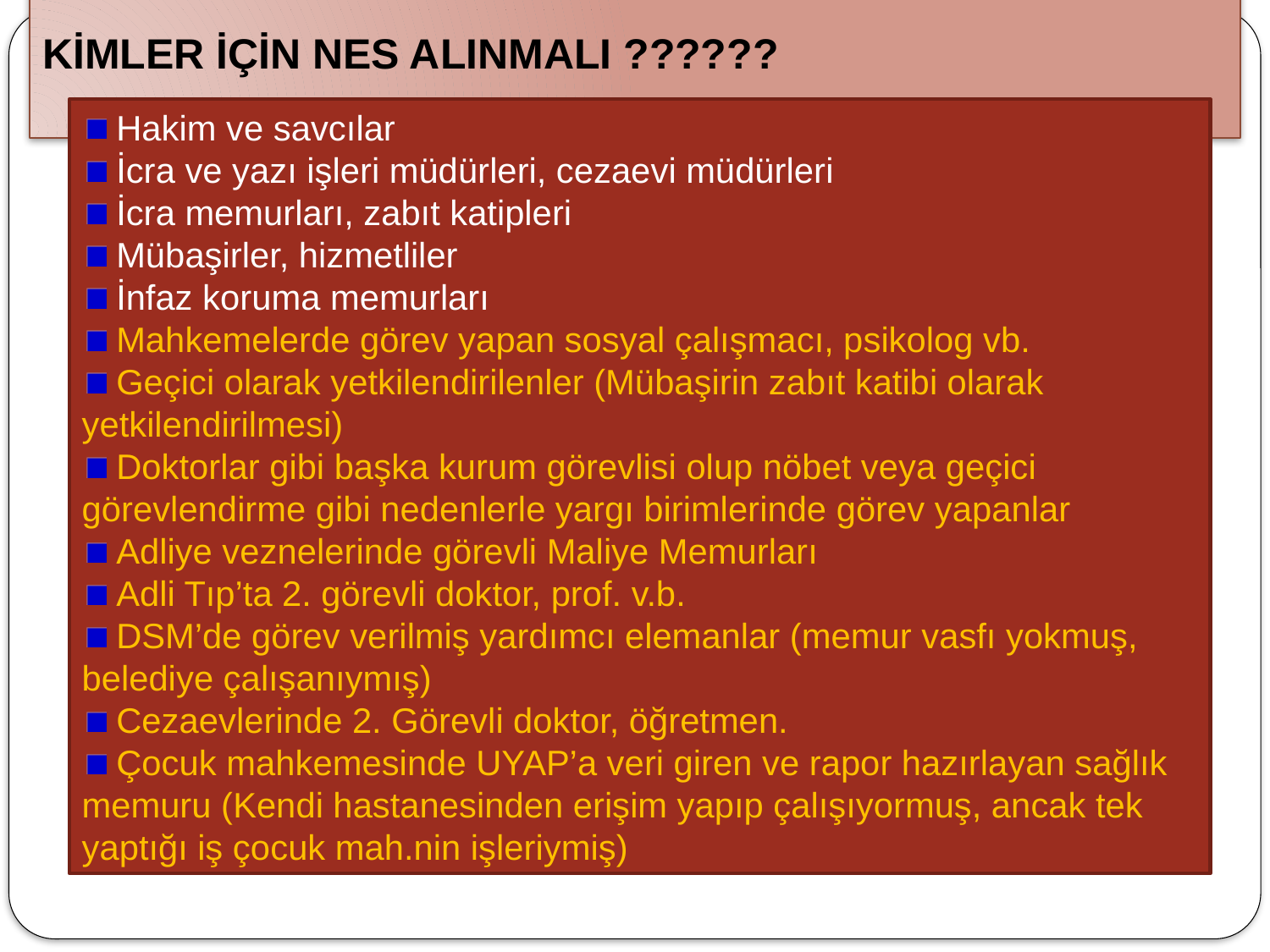

# KİMLER İÇİN NES ALINMALI ??????
 Hakim ve savcılar
 İcra ve yazı işleri müdürleri, cezaevi müdürleri
 İcra memurları, zabıt katipleri
 Mübaşirler, hizmetliler
 İnfaz koruma memurları
 Mahkemelerde görev yapan sosyal çalışmacı, psikolog vb.
 Geçici olarak yetkilendirilenler (Mübaşirin zabıt katibi olarak yetkilendirilmesi)
 Doktorlar gibi başka kurum görevlisi olup nöbet veya geçici görevlendirme gibi nedenlerle yargı birimlerinde görev yapanlar
 Adliye veznelerinde görevli Maliye Memurları
 Adli Tıp’ta 2. görevli doktor, prof. v.b.
 DSM’de görev verilmiş yardımcı elemanlar (memur vasfı yokmuş, belediye çalışanıymış)
 Cezaevlerinde 2. Görevli doktor, öğretmen.
 Çocuk mahkemesinde UYAP’a veri giren ve rapor hazırlayan sağlık memuru (Kendi hastanesinden erişim yapıp çalışıyormuş, ancak tek yaptığı iş çocuk mah.nin işleriymiş)